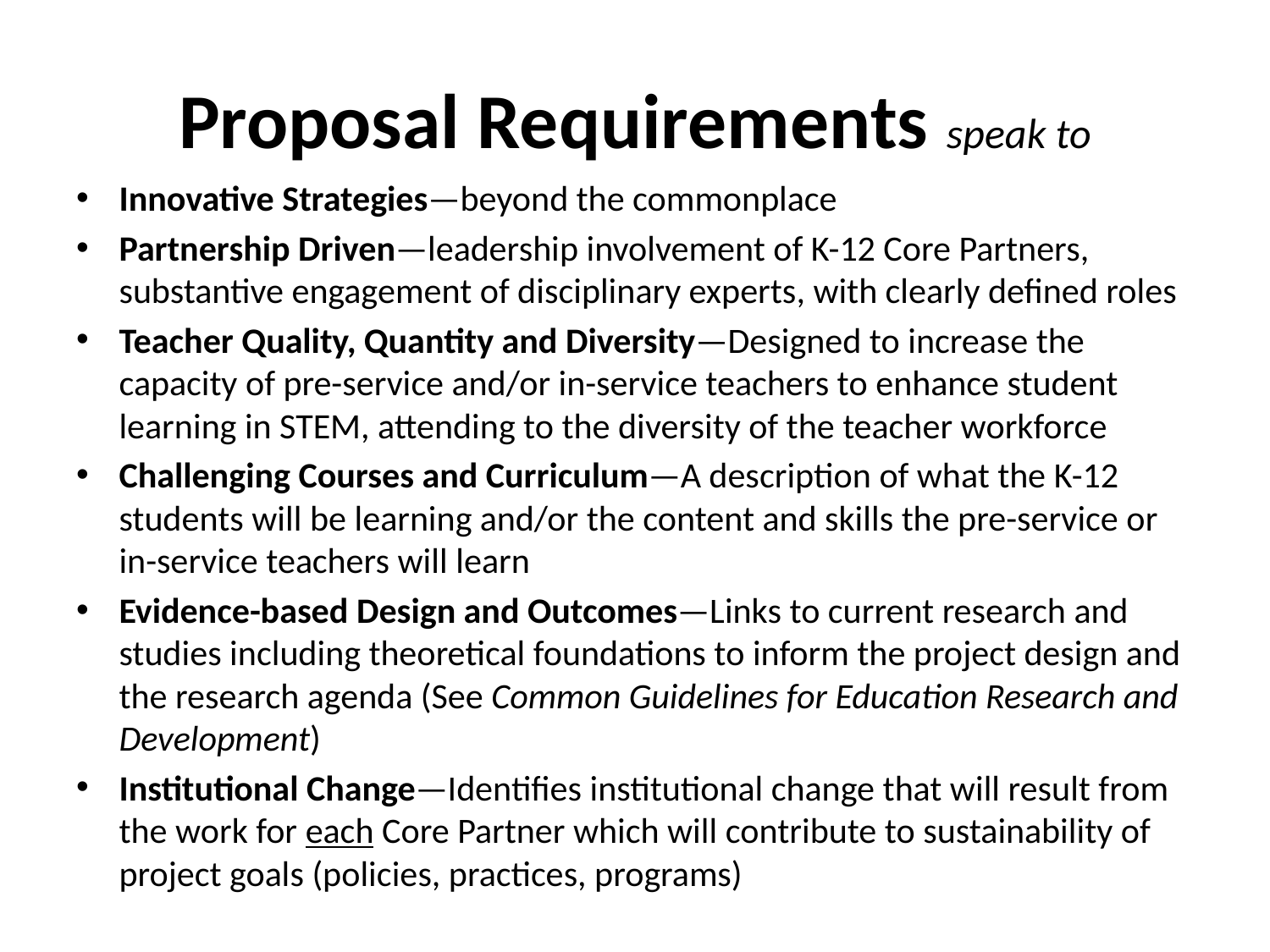

# Proposal Requirements speak to
Innovative Strategies—beyond the commonplace
Partnership Driven—leadership involvement of K-12 Core Partners, substantive engagement of disciplinary experts, with clearly defined roles
Teacher Quality, Quantity and Diversity—Designed to increase the capacity of pre-service and/or in-service teachers to enhance student learning in STEM, attending to the diversity of the teacher workforce
Challenging Courses and Curriculum—A description of what the K-12 students will be learning and/or the content and skills the pre-service or in-service teachers will learn
Evidence-based Design and Outcomes—Links to current research and studies including theoretical foundations to inform the project design and the research agenda (See Common Guidelines for Education Research and Development)
Institutional Change—Identifies institutional change that will result from the work for each Core Partner which will contribute to sustainability of project goals (policies, practices, programs)